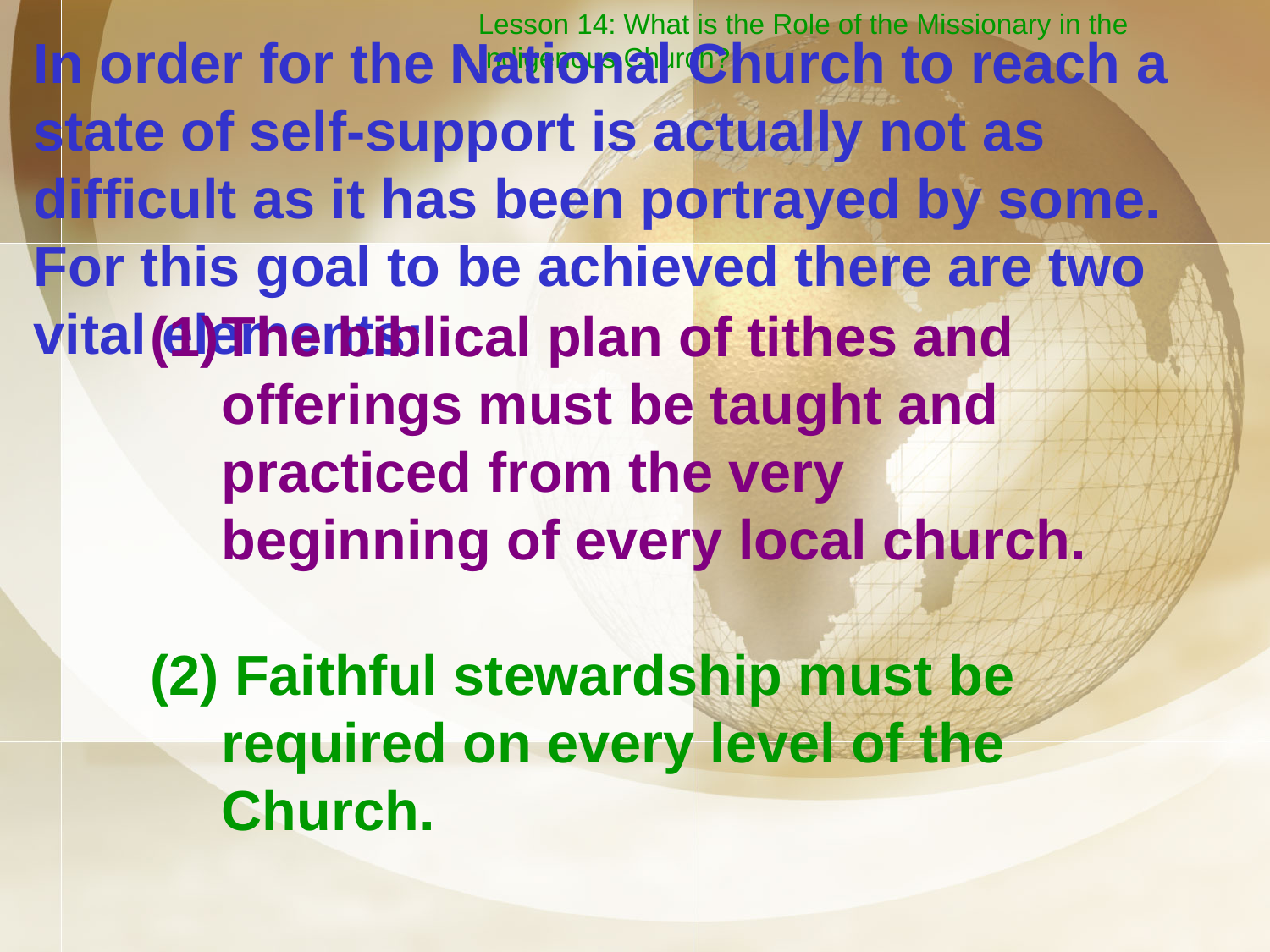

Lesson 14: What is the Role of the Missionary in the Indigenous Church?
In order for the National Church to reach a state of self-support is actually not as difficult as it has been portrayed by some. For this goal to be achieved there are two vital elements:
The biblical plan of tithes and offerings must be taught and practiced from the very beginning of every local church.

(2) Faithful stewardship must be required on every level of the Church.